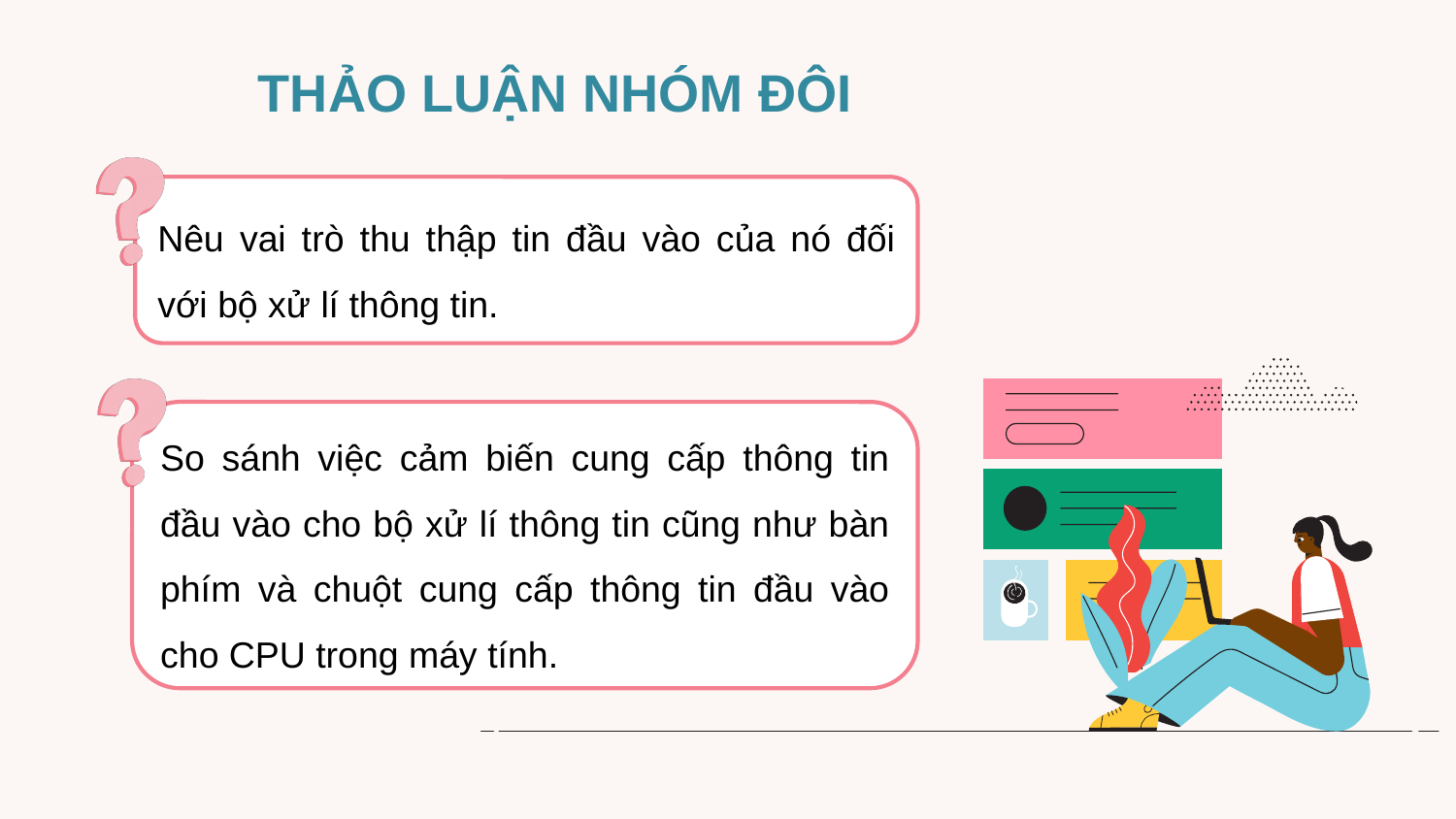

# THẢO LUẬN NHÓM ĐÔI

Nêu vai trò thu thập tin đầu vào của nó đối với bộ xử lí thông tin.

So sánh việc cảm biến cung cấp thông tin đầu vào cho bộ xử lí thông tin cũng như bàn phím và chuột cung cấp thông tin đầu vào cho CPU trong máy tính.